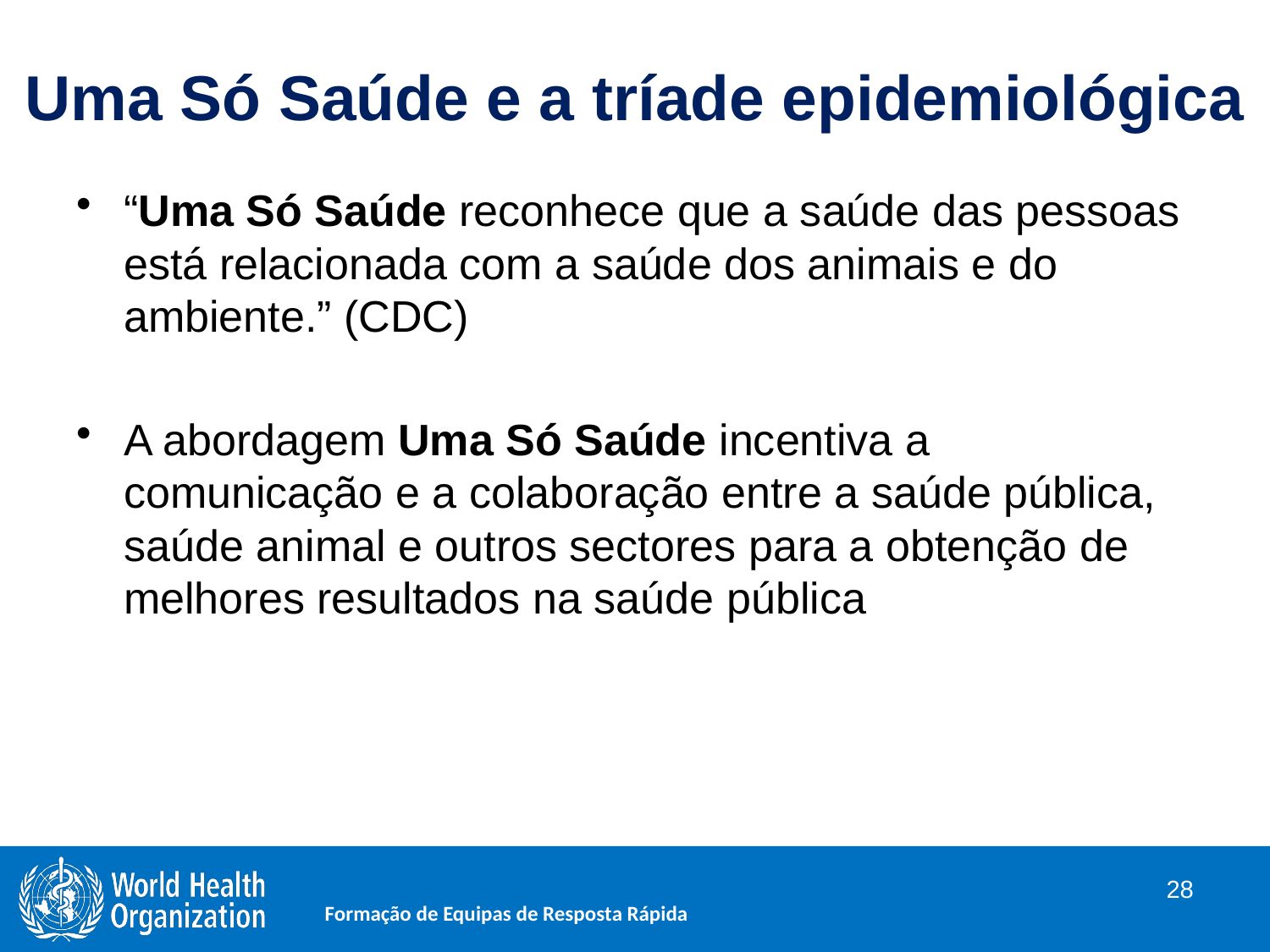

# Uma Só Saúde e a tríade epidemiológica
“Uma Só Saúde reconhece que a saúde das pessoas está relacionada com a saúde dos animais e do ambiente.” (CDC)

A abordagem Uma Só Saúde incentiva a comunicação e a colaboração entre a saúde pública, saúde animal e outros sectores para a obtenção de melhores resultados na saúde pública

28